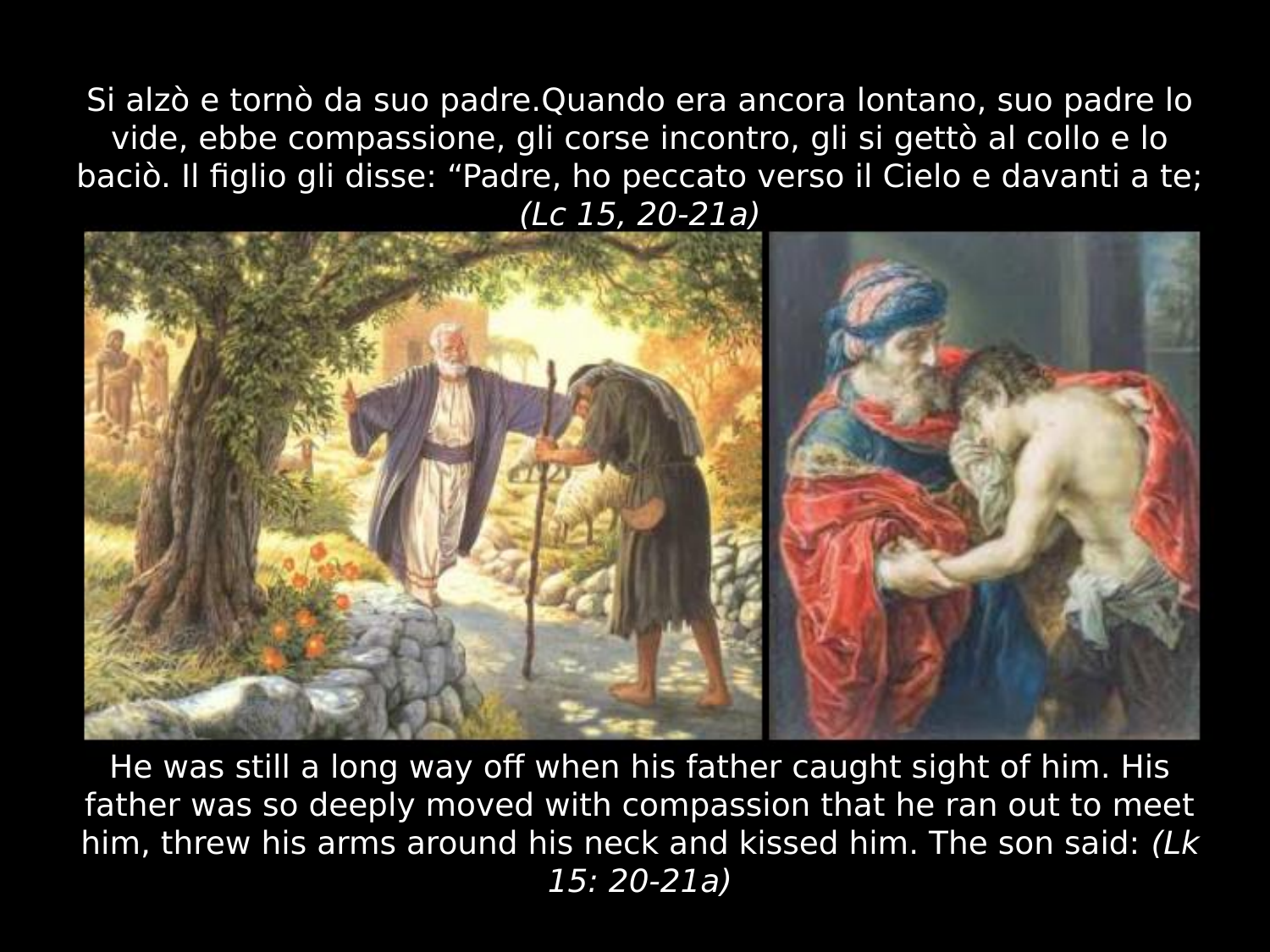

# Si alzò e tornò da suo padre.Quando era ancora lontano, suo padre lo vide, ebbe compassione, gli corse incontro, gli si gettò al collo e lo baciò. Il figlio gli disse: “Padre, ho peccato verso il Cielo e davanti a te; (Lc 15, 20-21a)
He was still a long way off when his father caught sight of him. His father was so deeply moved with compassion that he ran out to meet him, threw his arms around his neck and kissed him. The son said: (Lk 15: 20-21a)